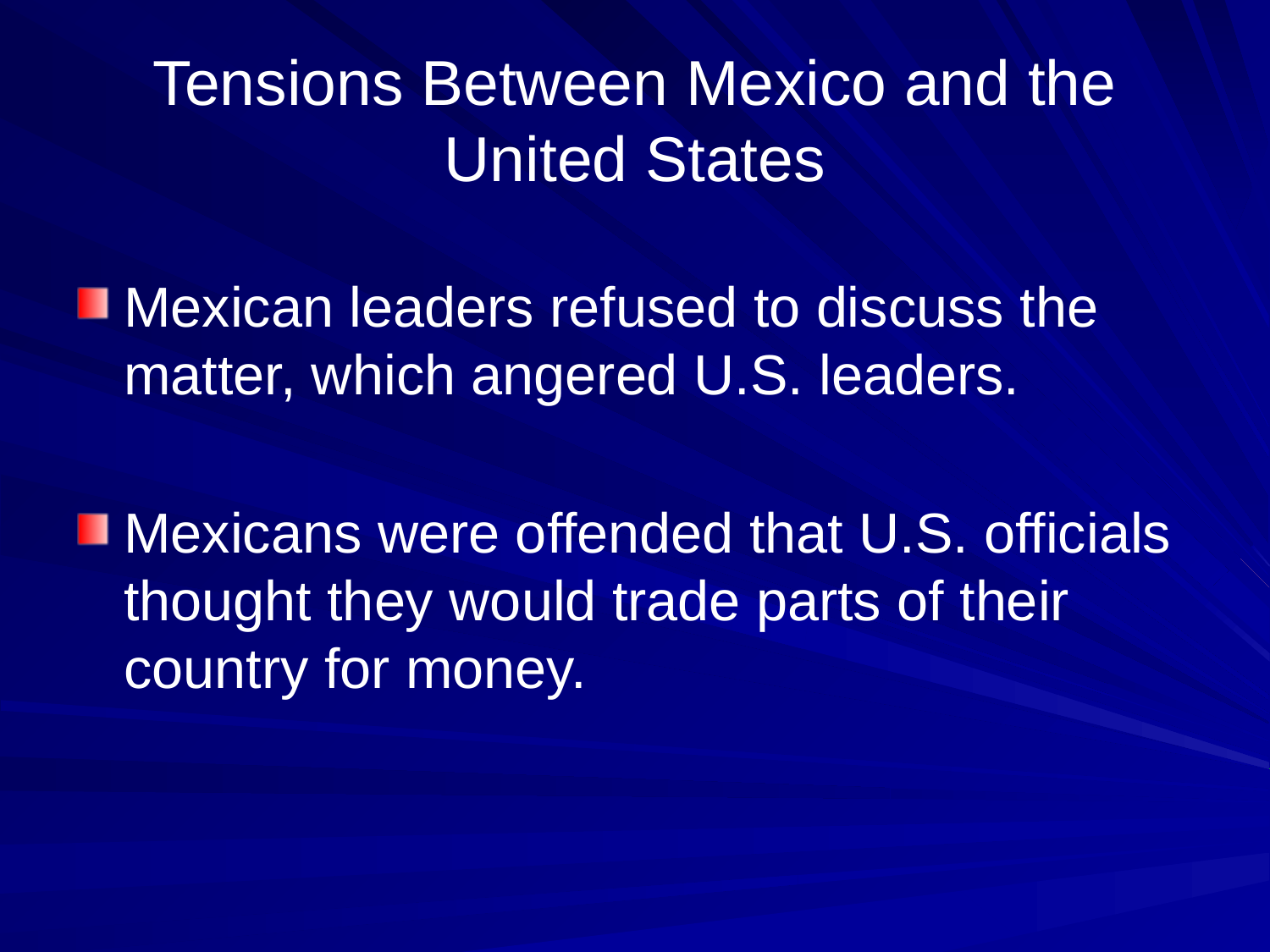

# Tensions Between Mexico and the United States
Mexican leaders refused to discuss the matter, which angered U.S. leaders.

Mexicans were offended that U.S. officials thought they would trade parts of their country for money.